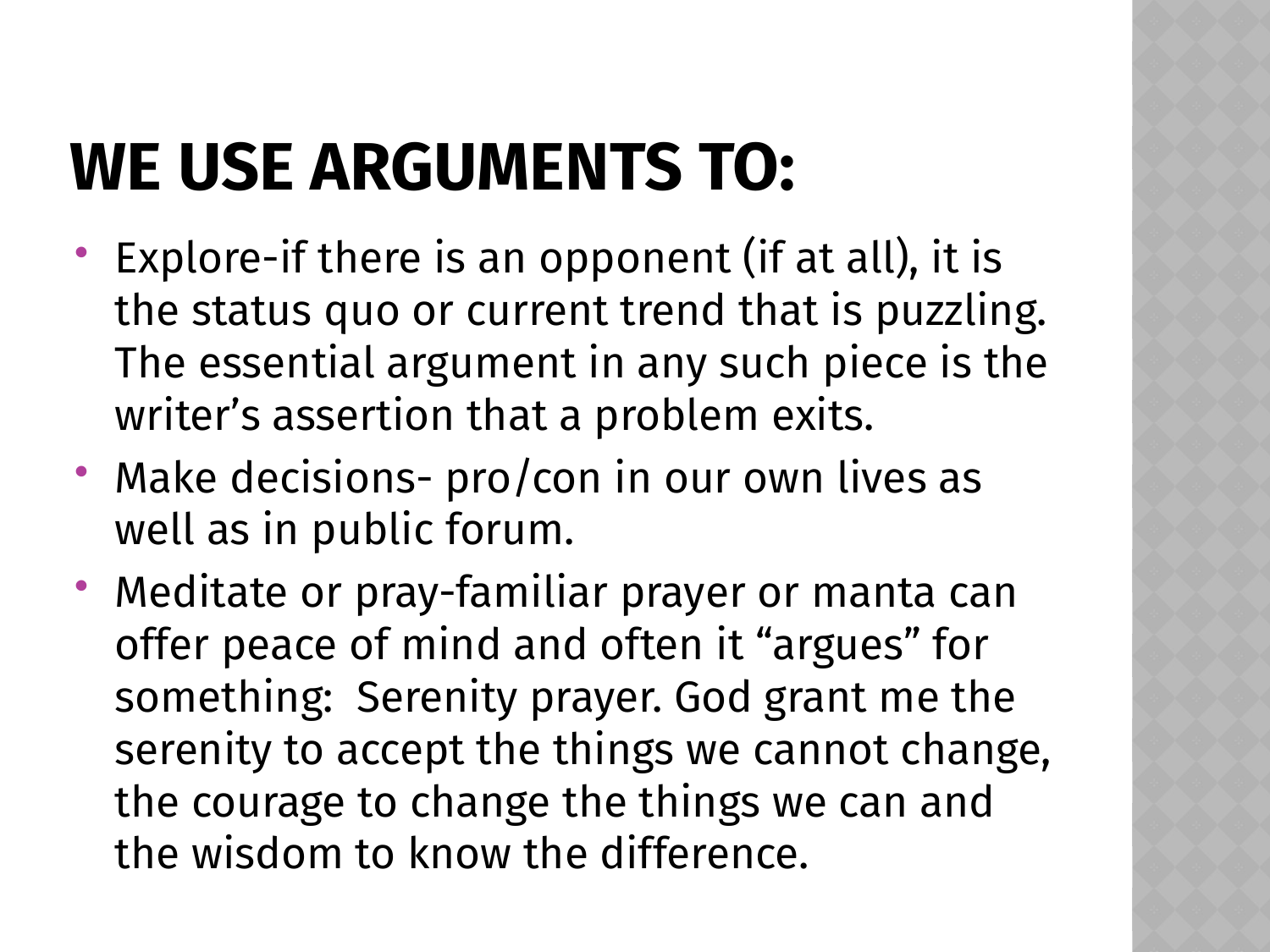

# We use arguments to:
Explore-if there is an opponent (if at all), it is the status quo or current trend that is puzzling. The essential argument in any such piece is the writer’s assertion that a problem exits.
Make decisions- pro/con in our own lives as well as in public forum.
Meditate or pray-familiar prayer or manta can offer peace of mind and often it “argues” for something:  Serenity prayer. God grant me the serenity to accept the things we cannot change, the courage to change the things we can and the wisdom to know the difference.